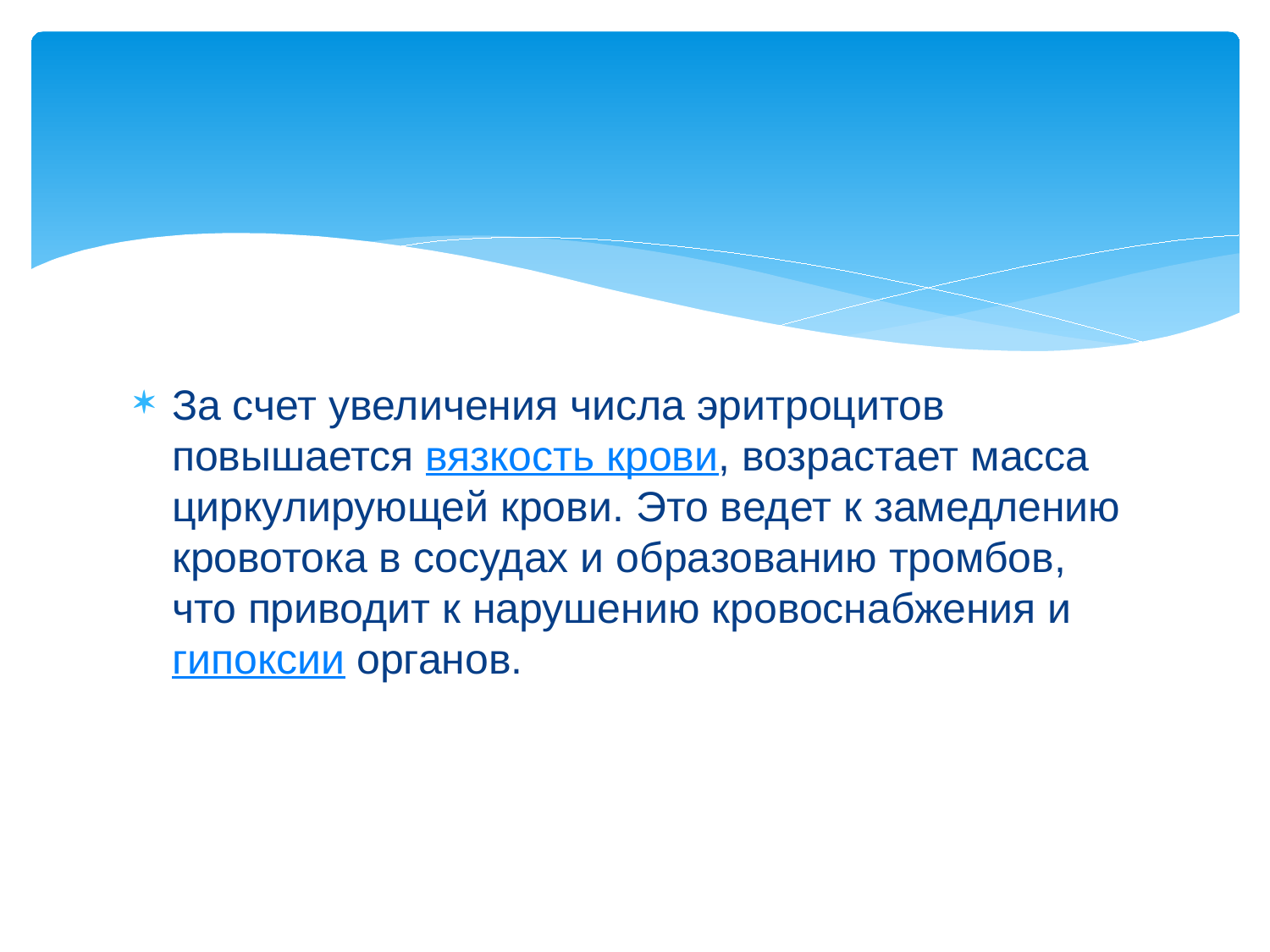

За счет увеличения числа эритроцитов повышается вязкость крови, возрастает масса циркулирующей крови. Это ведет к замедлению кровотока в сосудах и образованию тромбов, что приводит к нарушению кровоснабжения и гипоксии органов.